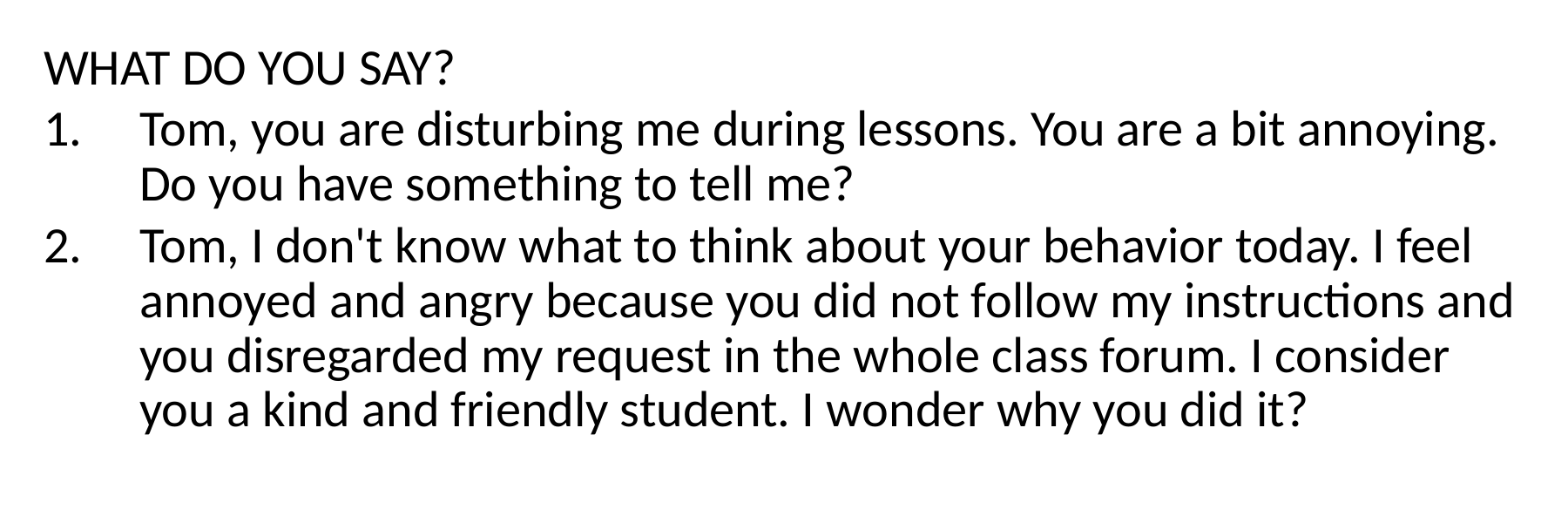

WHAT DO YOU SAY?
Tom, you are disturbing me during lessons. You are a bit annoying. Do you have something to tell me?
Tom, I don't know what to think about your behavior today. I feel annoyed and angry because you did not follow my instructions and you disregarded my request in the whole class forum. I consider you a kind and friendly student. I wonder why you did it?